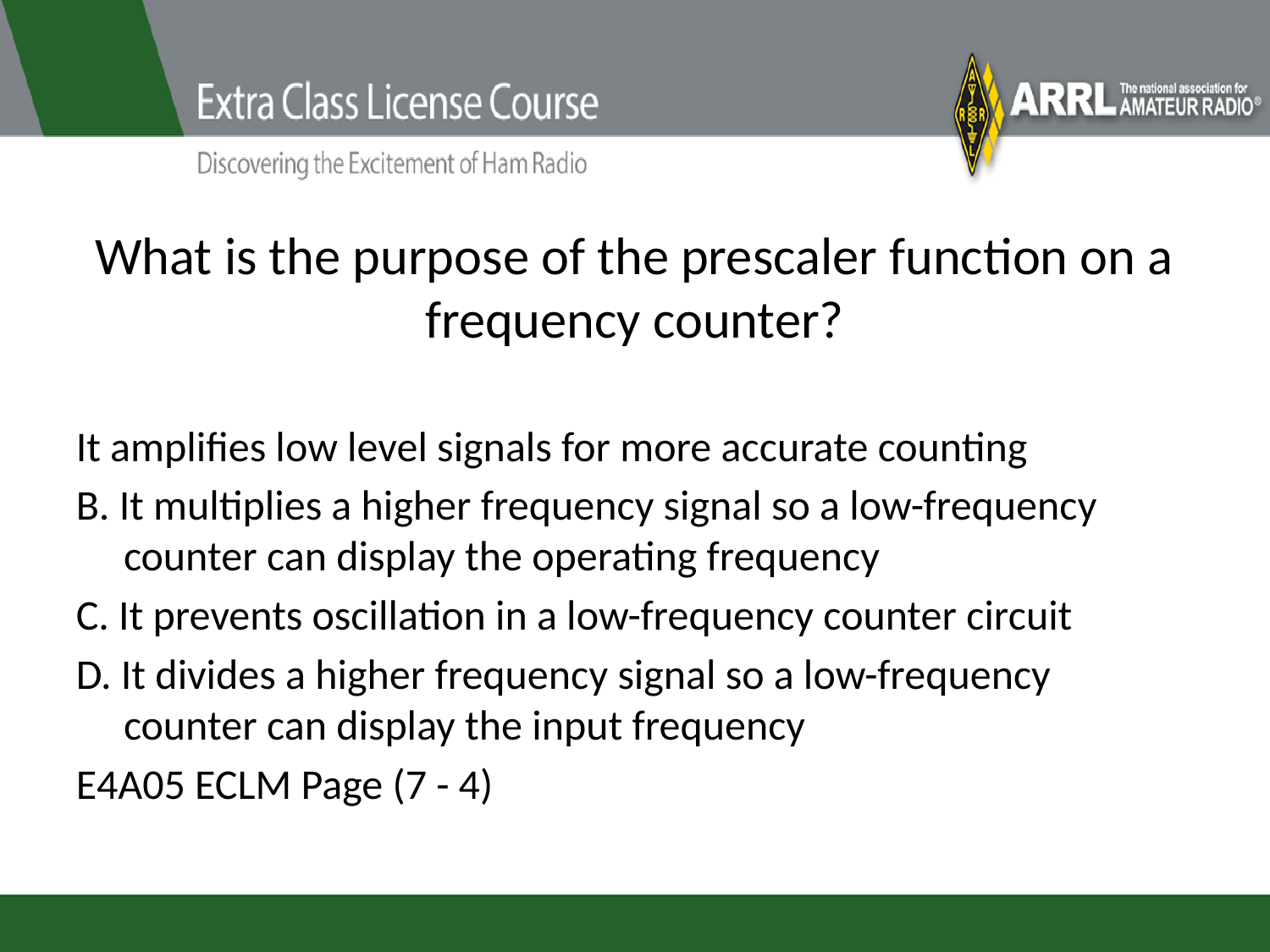

# What is the purpose of the prescaler function on a frequency counter?
It amplifies low level signals for more accurate counting
B. It multiplies a higher frequency signal so a low-frequency counter can display the operating frequency
C. It prevents oscillation in a low-frequency counter circuit
D. It divides a higher frequency signal so a low-frequency counter can display the input frequency
E4A05 ECLM Page (7 - 4)